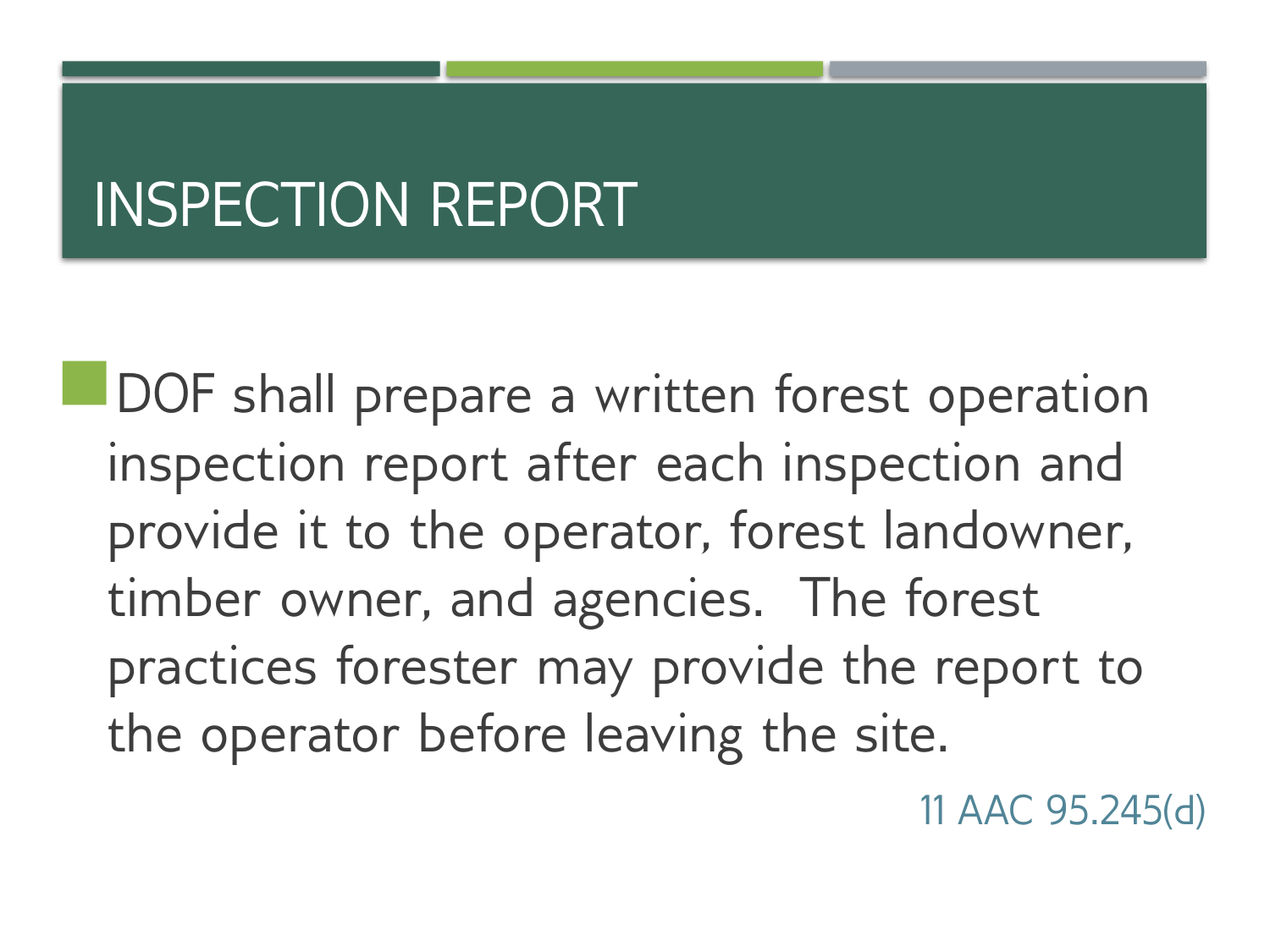

# Inspection report
DOF shall prepare a written forest operation inspection report after each inspection and provide it to the operator, forest landowner, timber owner, and agencies.  The forest practices forester may provide the report to the operator before leaving the site.
						11 AAC 95.245(d)